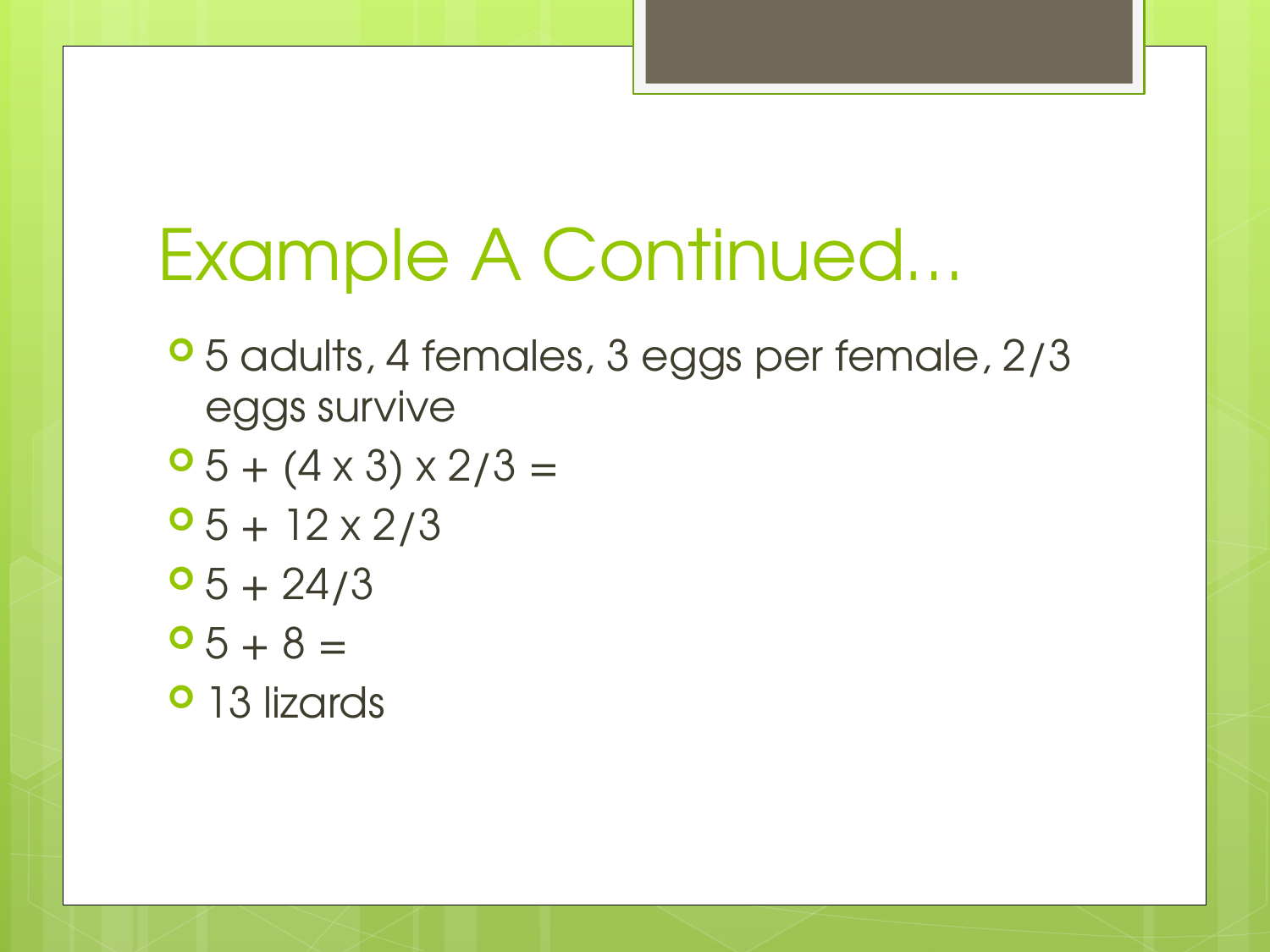

# Example A Continued…
5 adults, 4 females, 3 eggs per female, 2/3 eggs survive
5 + (4 x 3) x 2/3 =
5 + 12 x 2/3
5 + 24/3
5 + 8 =
13 lizards